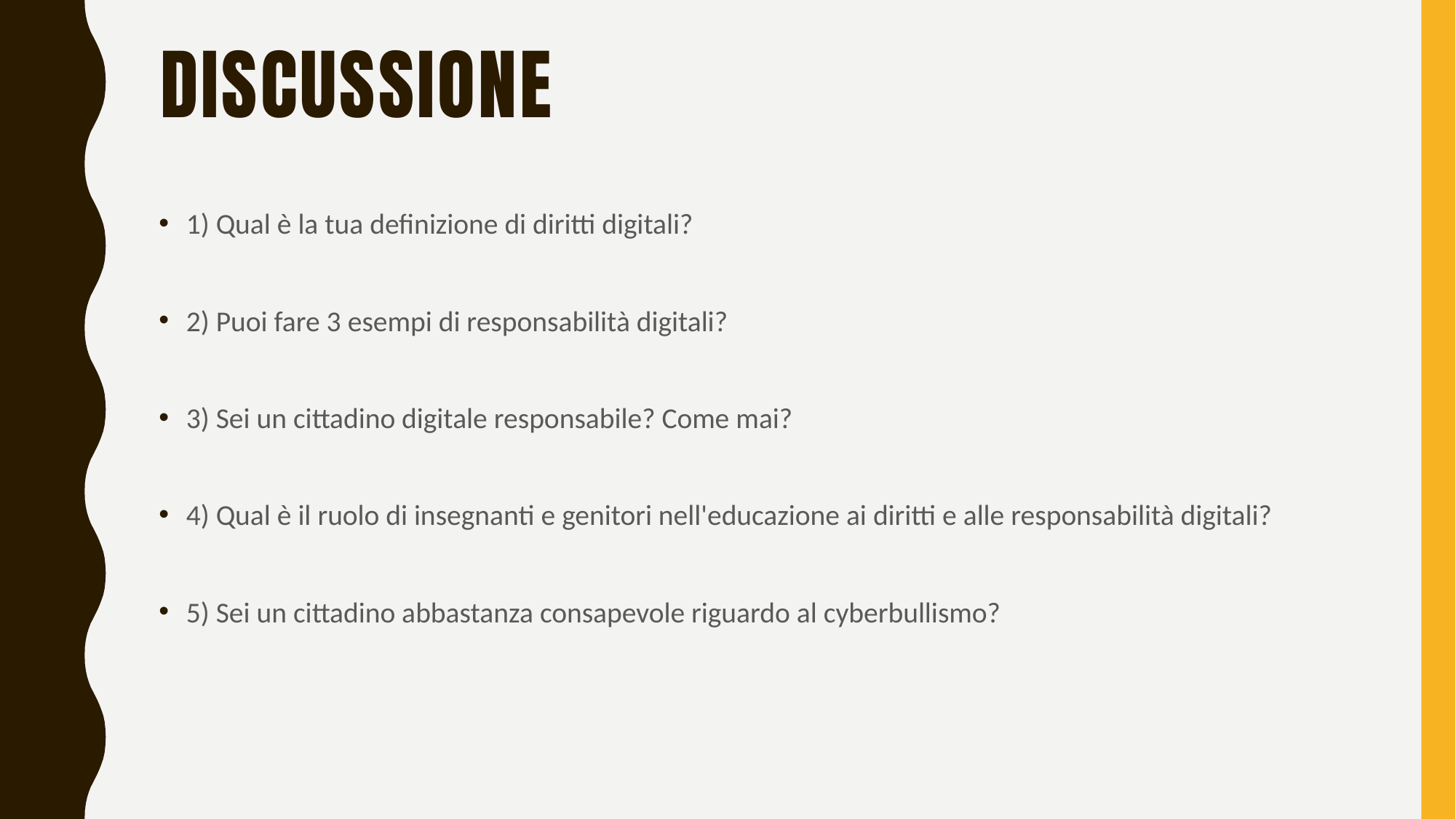

# Discussione
1) Qual è la tua definizione di diritti digitali?

2) Puoi fare 3 esempi di responsabilità digitali?

3) Sei un cittadino digitale responsabile? Come mai?

4) Qual è il ruolo di insegnanti e genitori nell'educazione ai diritti e alle responsabilità digitali?

5) Sei un cittadino abbastanza consapevole riguardo al cyberbullismo?